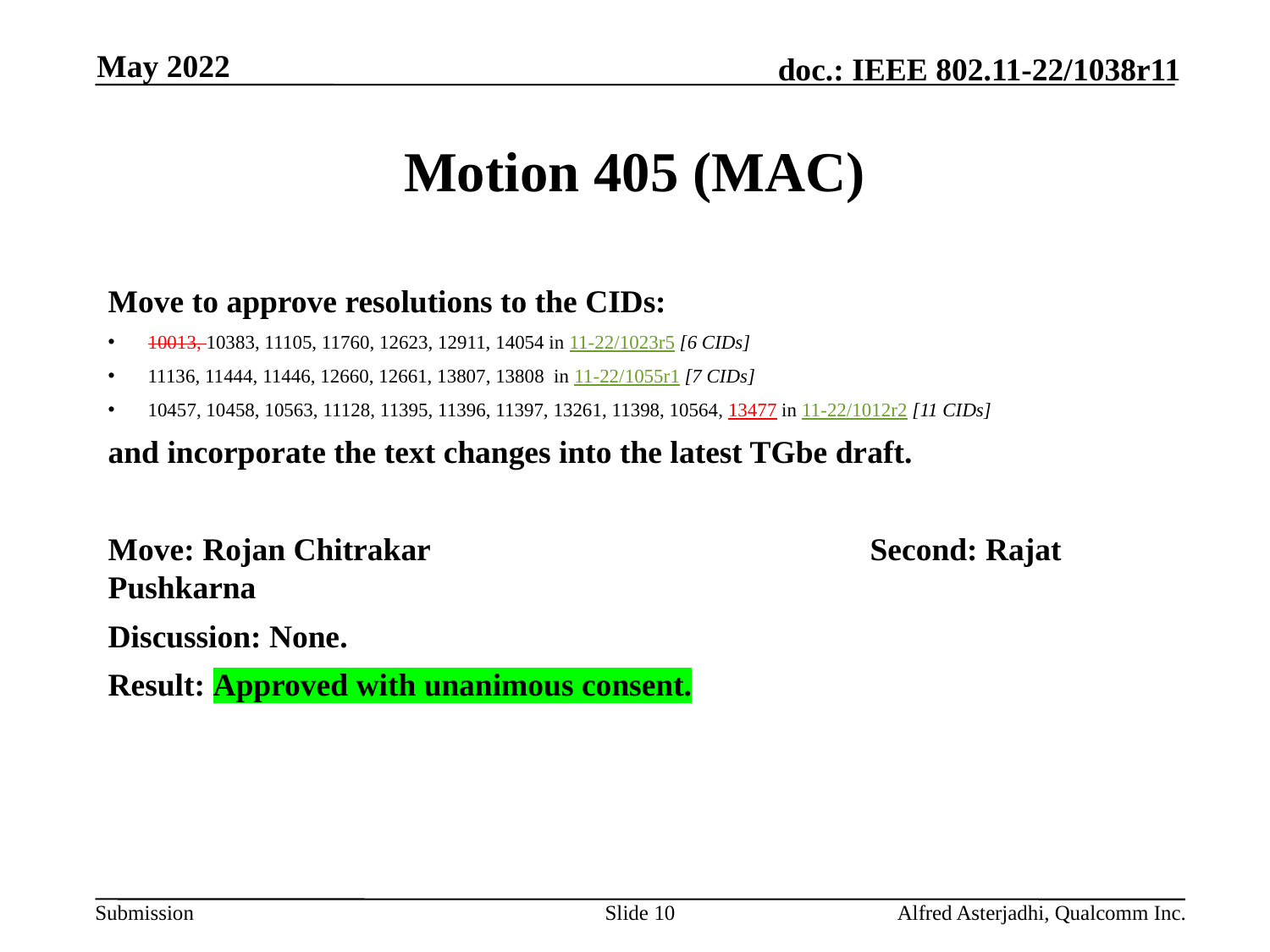

May 2022
# Motion 405 (MAC)
Move to approve resolutions to the CIDs:
10013, 10383, 11105, 11760, 12623, 12911, 14054 in 11-22/1023r5 [6 CIDs]
11136, 11444, 11446, 12660, 12661, 13807, 13808  in 11-22/1055r1 [7 CIDs]
10457, 10458, 10563, 11128, 11395, 11396, 11397, 13261, 11398, 10564, 13477 in 11-22/1012r2 [11 CIDs]
and incorporate the text changes into the latest TGbe draft.

Move: Rojan Chitrakar				Second: Rajat Pushkarna
Discussion: None.
Result: Approved with unanimous consent.

Slide 10
Alfred Asterjadhi, Qualcomm Inc.